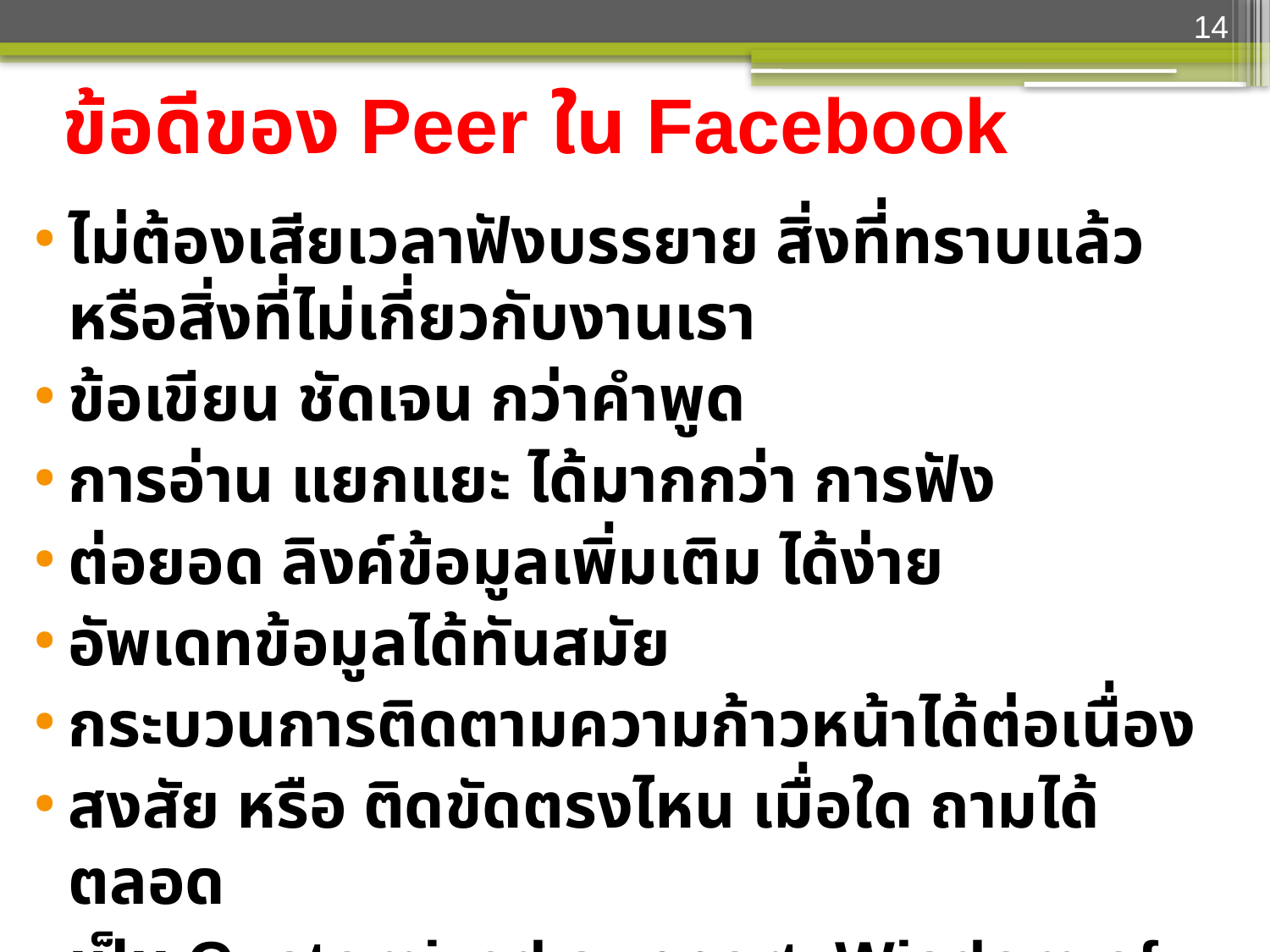

14
# ข้อดีของ Peer ใน Facebook
ไม่ต้องเสียเวลาฟังบรรยาย สิ่งที่ทราบแล้ว หรือสิ่งที่ไม่เกี่ยวกับงานเรา
ข้อเขียน ชัดเจน กว่าคำพูด
การอ่าน แยกแยะ ได้มากกว่า การฟัง
ต่อยอด ลิงค์ข้อมูลเพิ่มเติม ได้ง่าย
อัพเดทข้อมูลได้ทันสมัย
กระบวนการติดตามความก้าวหน้าได้ต่อเนื่อง
สงสัย หรือ ติดขัดตรงไหน เมื่อใด ถามได้ตลอด
เป็น Customized support, Wisdom of the crowd
ไม่มีค่าใช้จ่าย